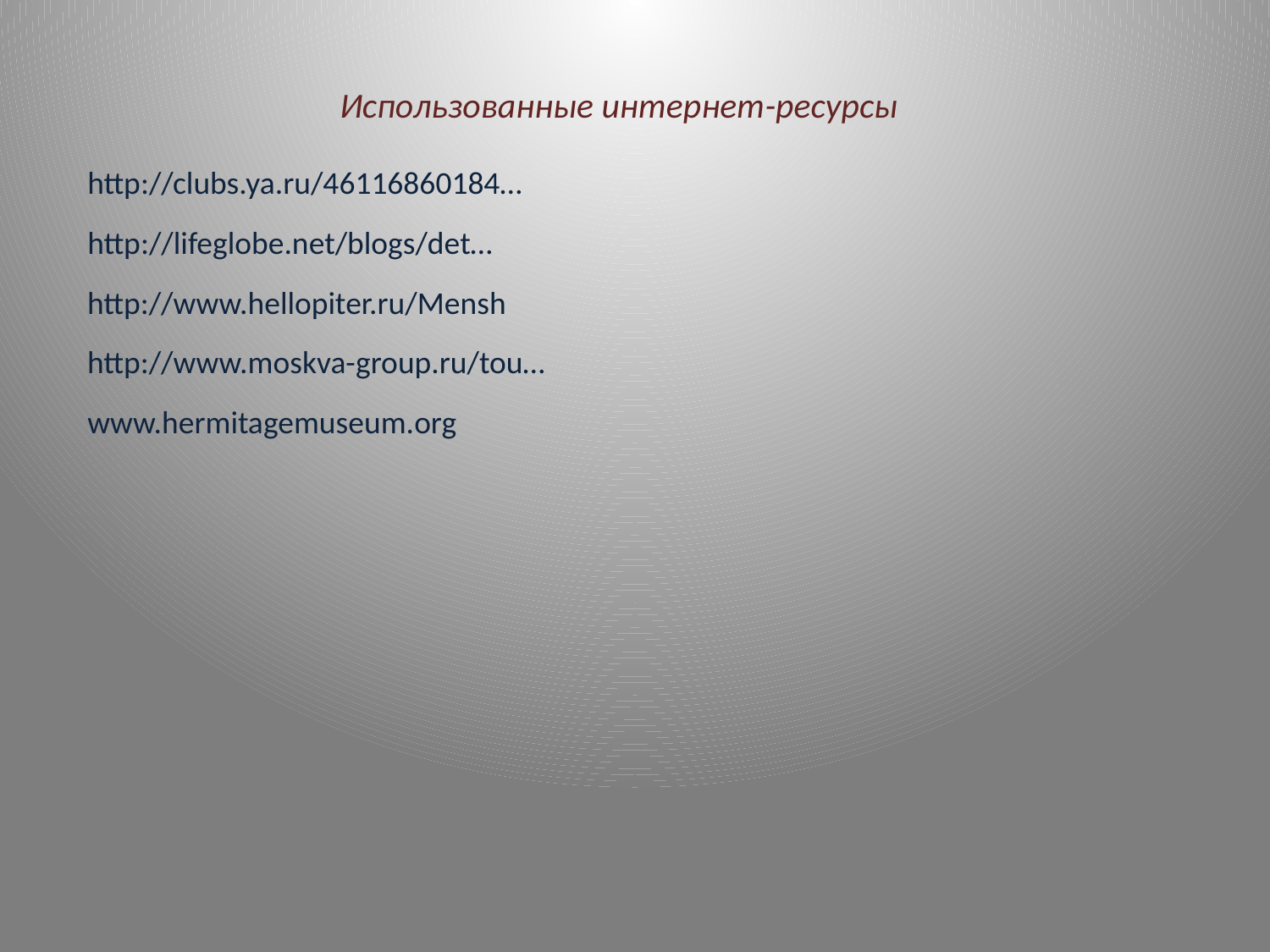

Использованные интернет-ресурсы
http://clubs.ya.ru/46116860184…
http://lifeglobe.net/blogs/det…
http://www.hellopiter.ru/Mensh
http://www.moskva-group.ru/tou…
www.hermitagemuseum.org